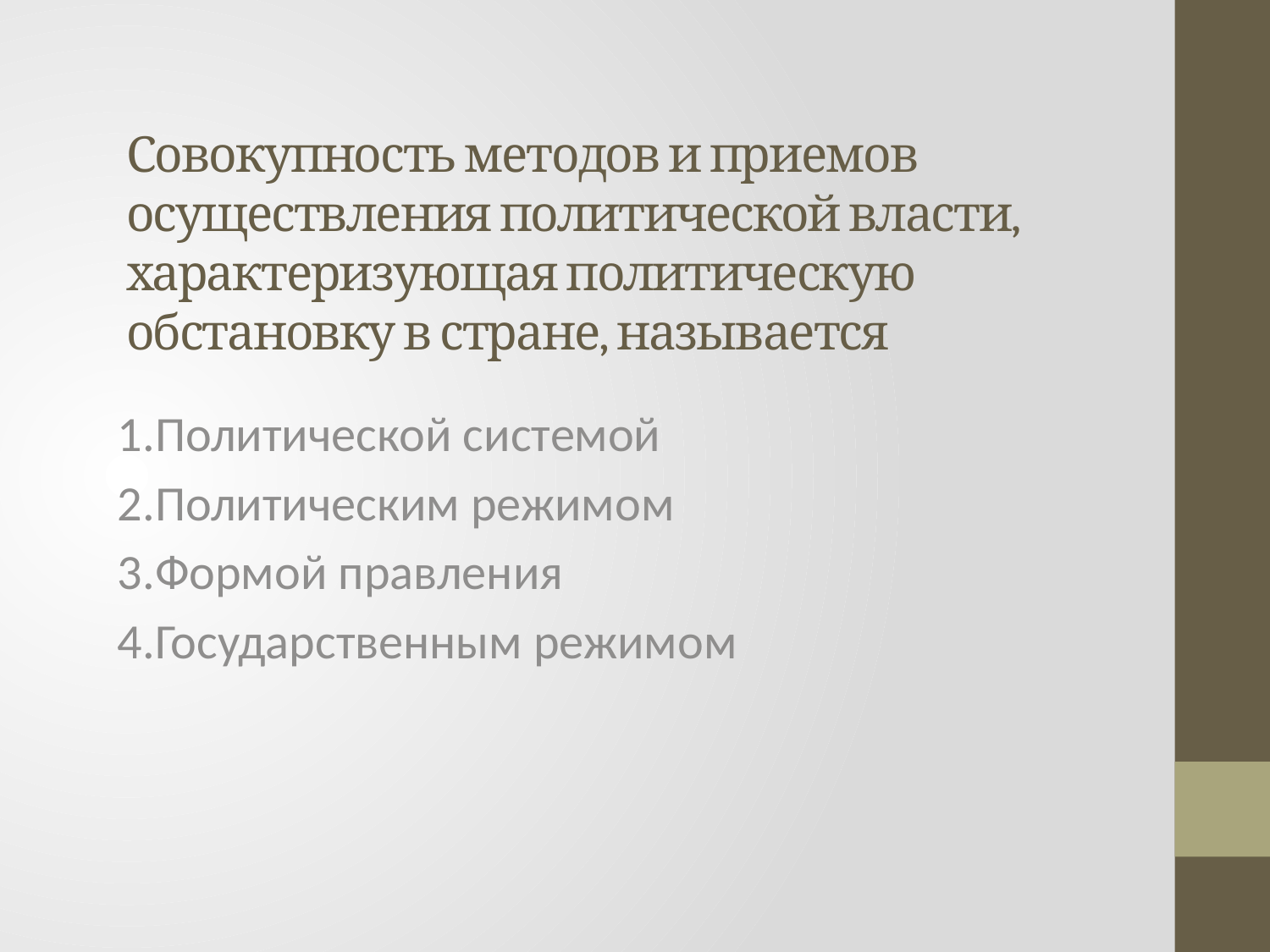

# Совокупность методов и приемов осуществления политической власти, характеризующая политическую обстановку в стране, называется
1.Политической системой
2.Политическим режимом
3.Формой правления
4.Государственным режимом